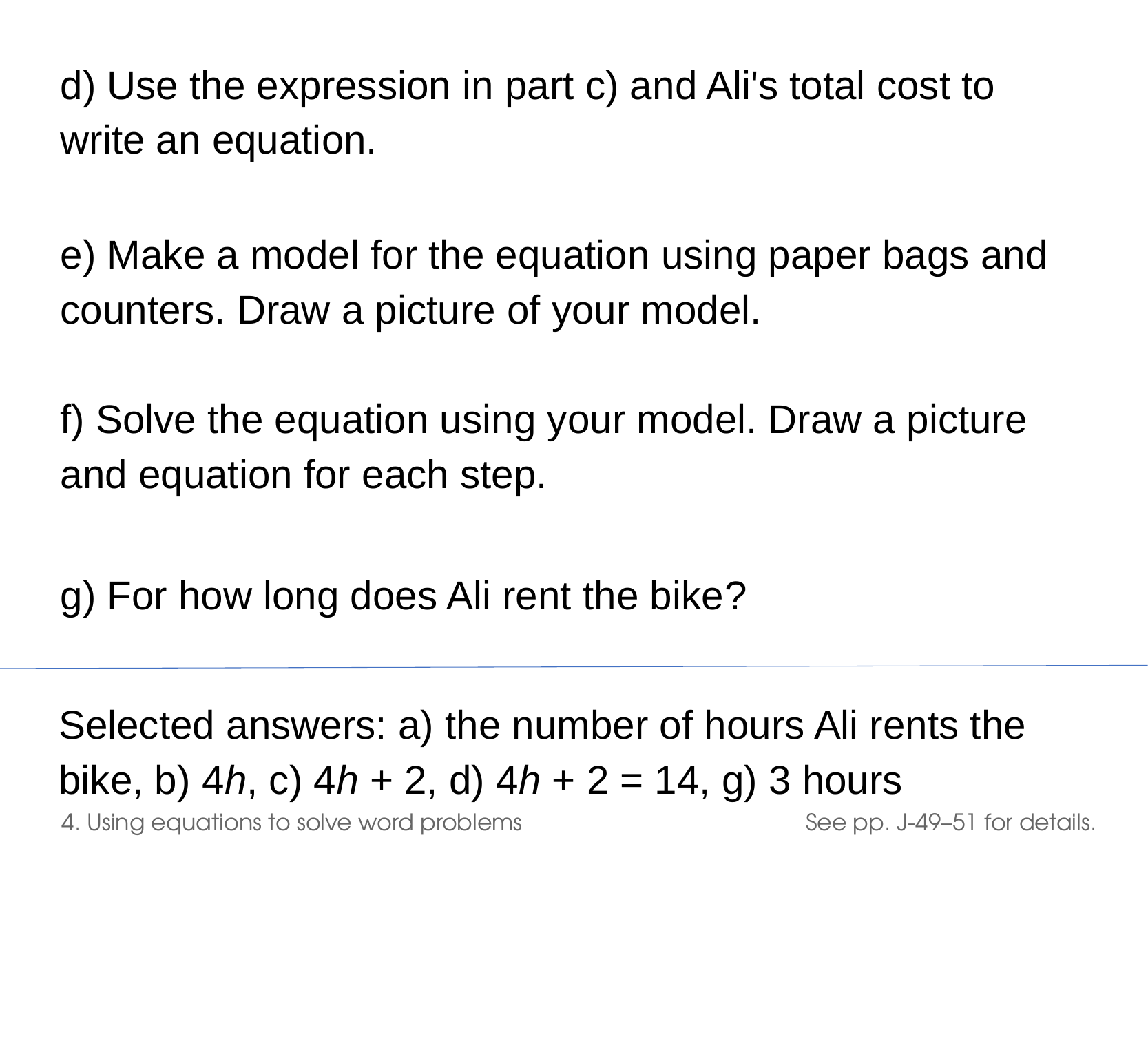

d) Use the expression in part c) and Ali's total cost to write an equation.
e) Make a model for the equation using paper bags and counters. Draw a picture of your model.
​f) Solve the equation using your model. Draw a picture and equation for each step.
g) For how long does Ali rent the bike?
Selected answers: a) the number of hours Ali rents the bike, b) 4h, c) 4h + 2, d) 4h + 2 = 14, g) 3 hours
4. Using equations to solve word problems
See pp. J-49–51 for details.